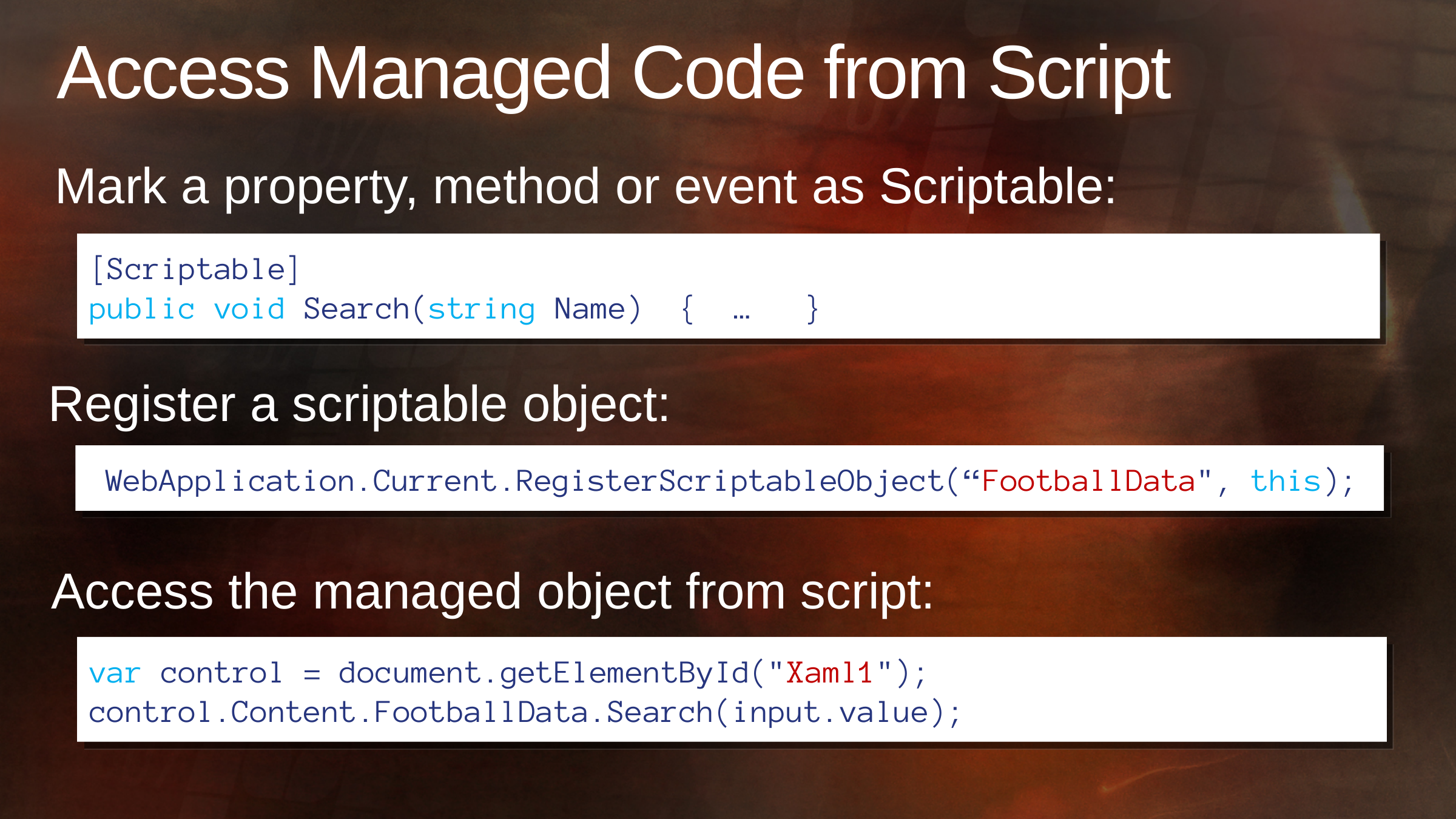

# Access Managed Code from Script
Mark a property, method or event as Scriptable:
[Scriptable]
public void Search(string Name)  {  …   }
Register a scriptable object:
 WebApplication.Current.RegisterScriptableObject(“FootballData", this);
Access the managed object from script:
var control = document.getElementById("Xaml1");
control.Content.FootballData.Search(input.value);